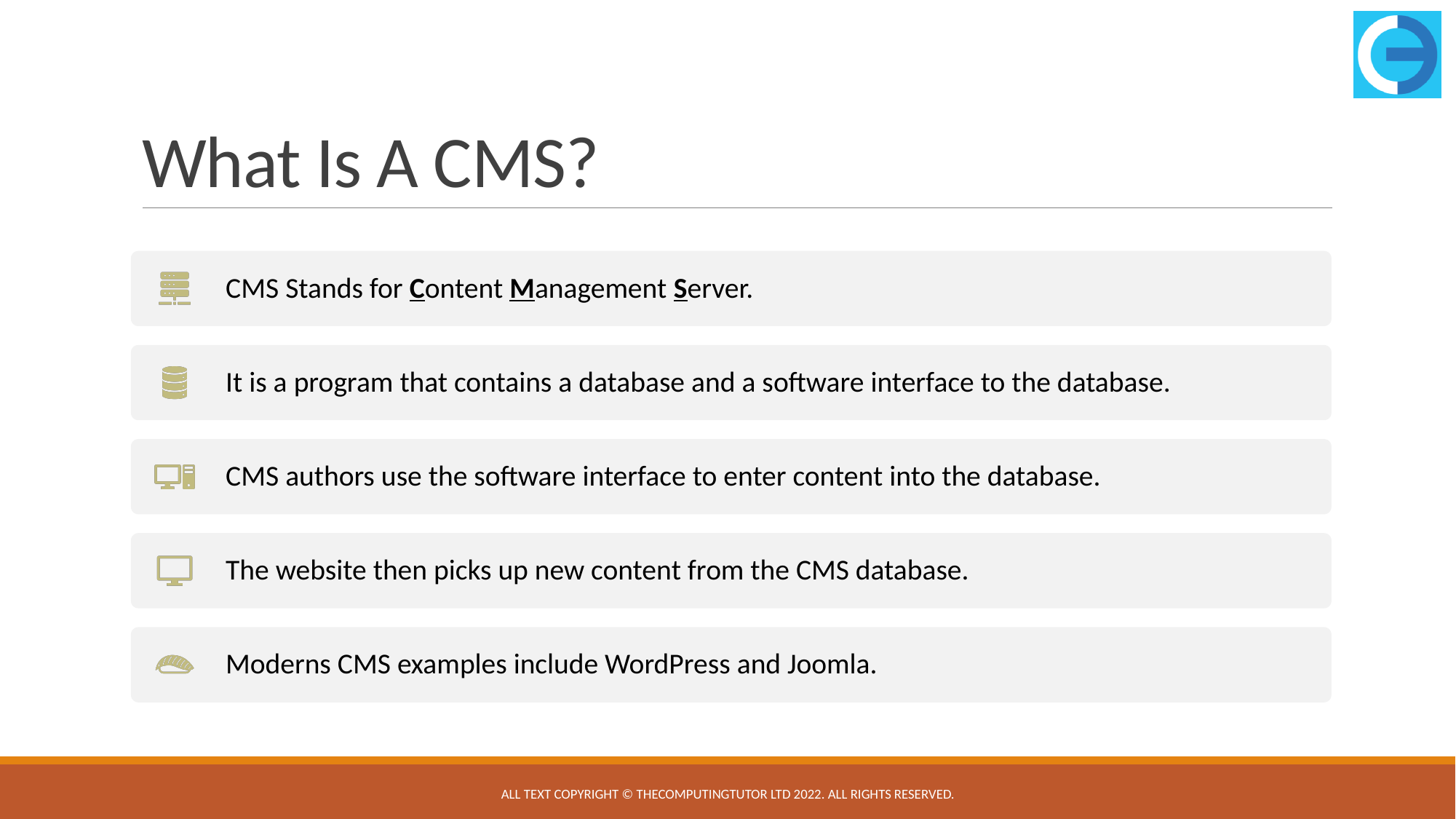

# What Is A CMS?
CMS Stands for Content Management Server.
It is a program that contains a database and a software interface to the database.
CMS authors use the software interface to enter content into the database.
The website then picks up new content from the CMS database.
Moderns CMS examples include WordPress and Joomla.
All text copyright © TheComputingTutor Ltd 2022. All rights Reserved.